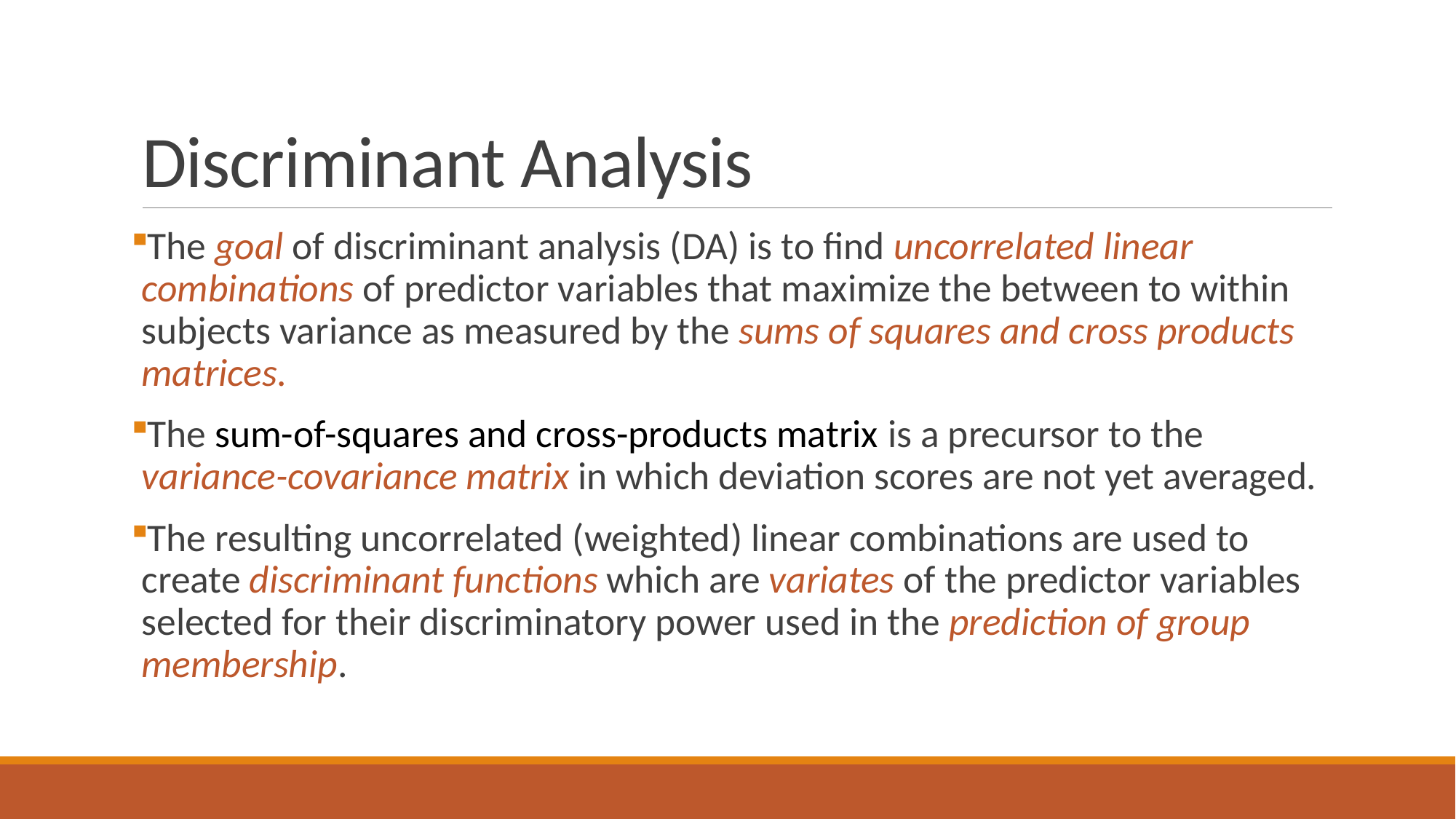

# Discriminant Analysis
The goal of discriminant analysis (DA) is to find uncorrelated linear combinations of predictor variables that maximize the between to within subjects variance as measured by the sums of squares and cross products matrices.
The sum-of-squares and cross-products matrix is a precursor to the variance-covariance matrix in which deviation scores are not yet averaged.
The resulting uncorrelated (weighted) linear combinations are used to create discriminant functions which are variates of the predictor variables selected for their discriminatory power used in the prediction of group membership.